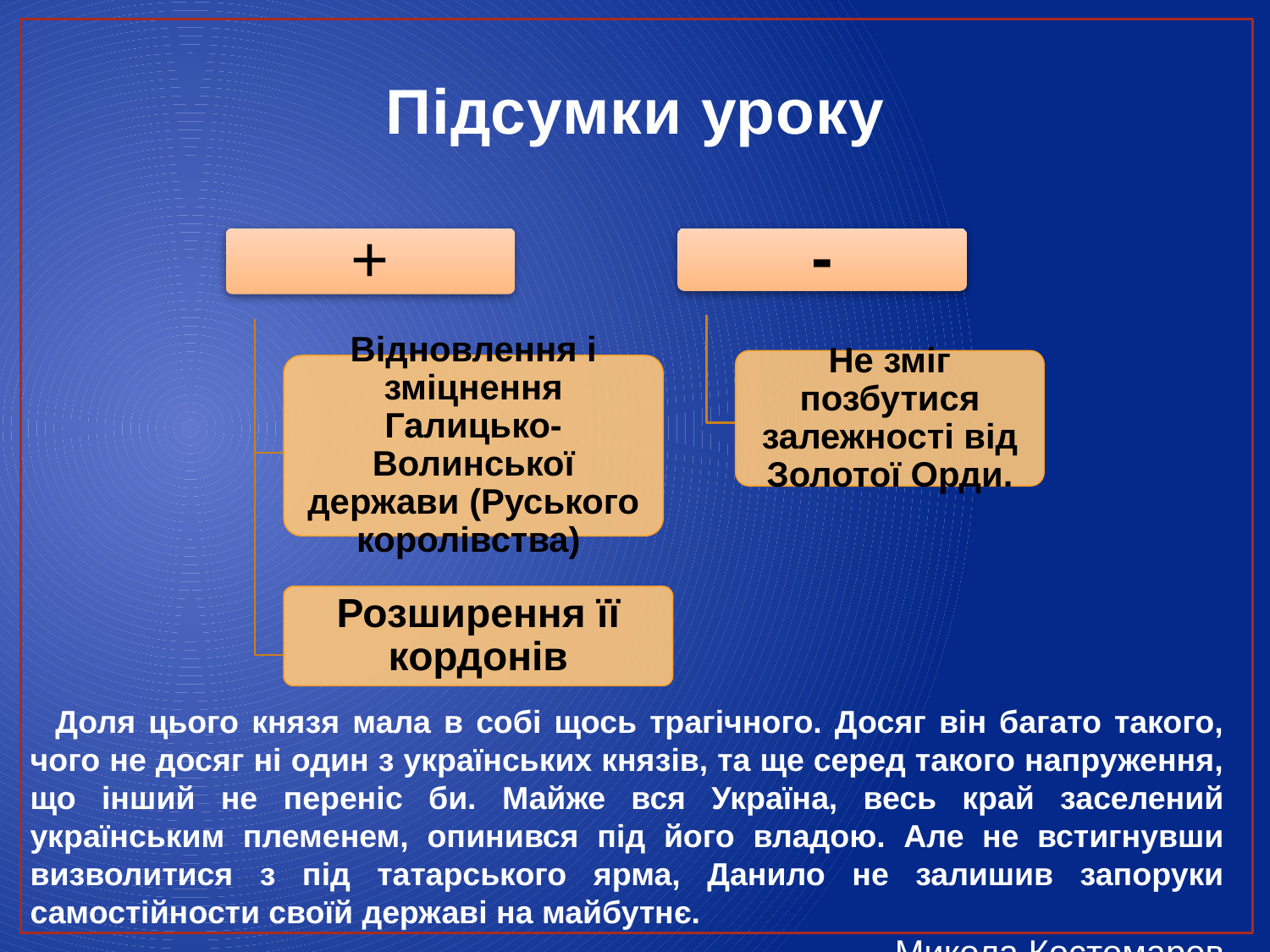

# Підсумки уроку

+

-

Не зміг позбутися залежності від Золотої Орди.

Відновлення і зміцнення Галицько-Волинської держави (Руського королівства)

Розширення її кордонів

Доля цього князя мала в собі щось трагічного. Досяг він багато такого, чого не досяг ні один з українських князів, та ще серед такого напруження, що інший не переніс би. Майже вся Україна, весь край заселений українським племенем, опинився під його владою. Але не встигнувши визволитися з під татарського ярма, Данило не залишив запоруки самостійности своїй державі на майбутнє.
Микола Костомаров